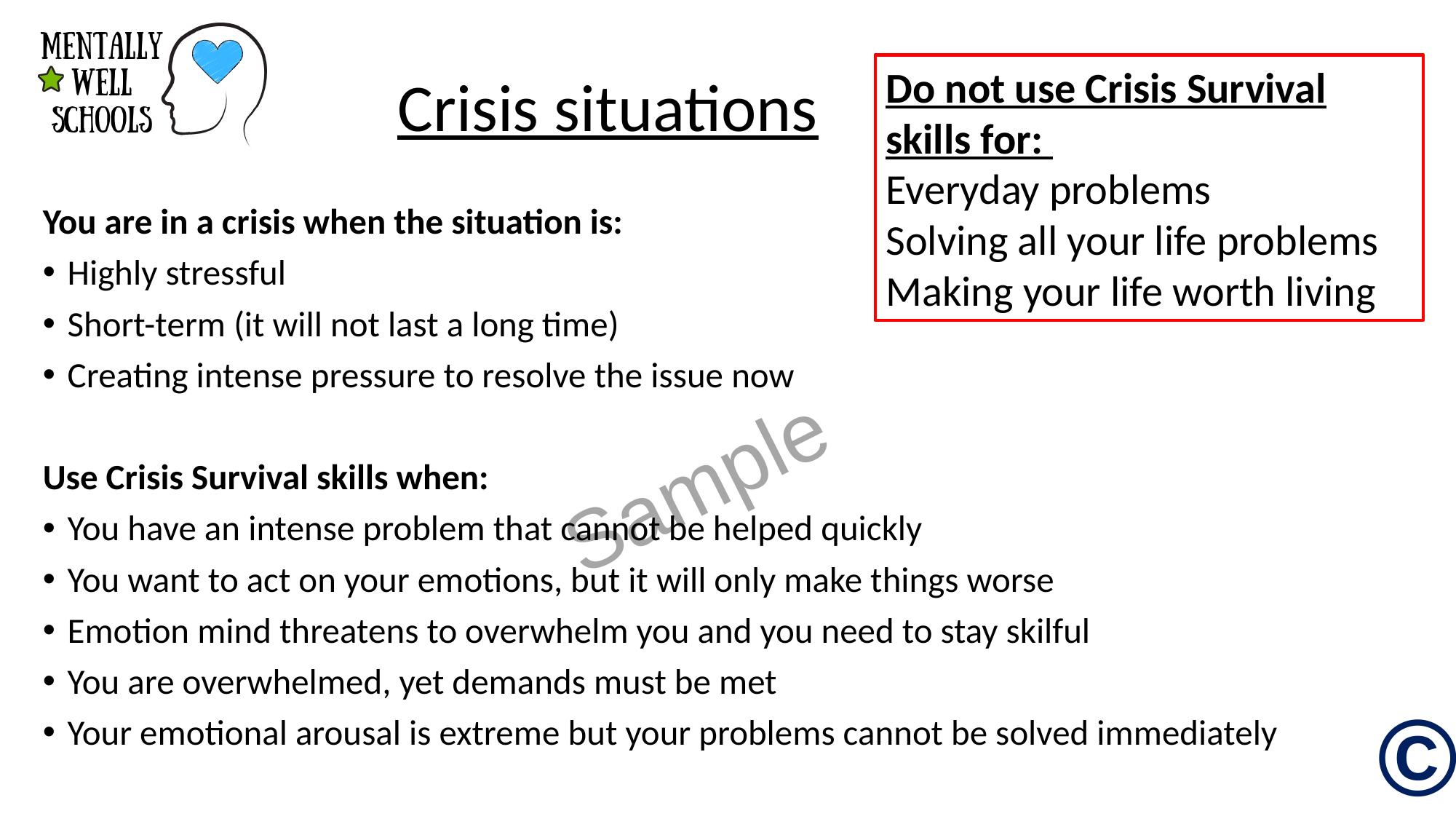

# Crisis situations
Do not use Crisis Survival skills for:
Everyday problems
Solving all your life problems
Making your life worth living
You are in a crisis when the situation is:
Highly stressful
Short-term (it will not last a long time)
Creating intense pressure to resolve the issue now

Use Crisis Survival skills when:
You have an intense problem that cannot be helped quickly
You want to act on your emotions, but it will only make things worse
Emotion mind threatens to overwhelm you and you need to stay skilful
You are overwhelmed, yet demands must be met
Your emotional arousal is extreme but your problems cannot be solved immediately